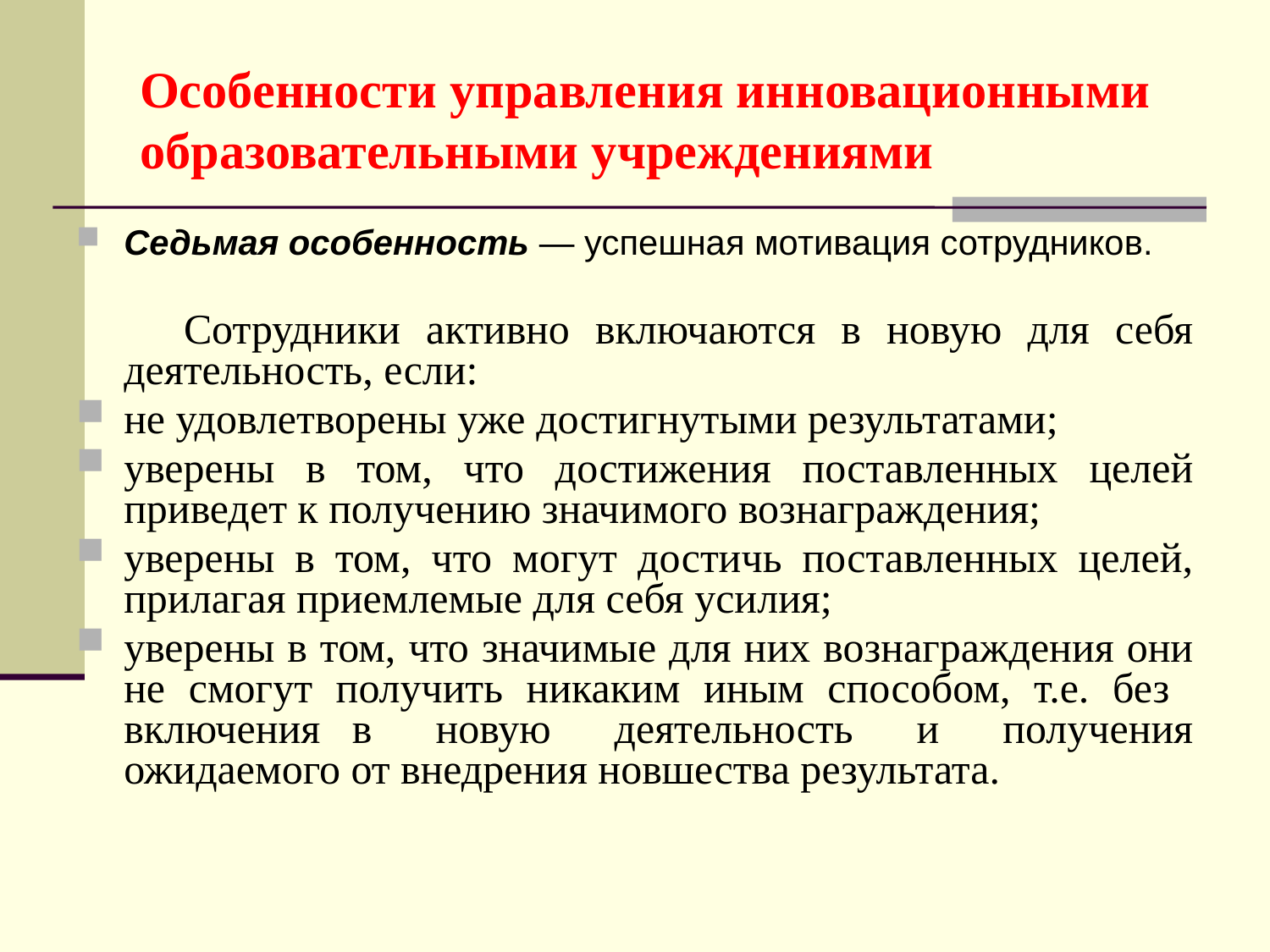

Особенности управления инновационными образовательными учреждениями
Седьмая особенность — успешная мотивация сотрудников.

    Сотрудники активно включаются в новую для себя деятельность, если:
не удовлетворены уже достигнутыми результатами;
уверены в том, что достижения поставленных целей приведет к получению значимого вознаграждения;
уверены в том, что могут достичь поставленных целей, прилагая приемлемые для себя усилия;
уверены в том, что значимые для них вознаграждения они не смогут получить никаким иным способом, т.е. без  включения в  новую  деятельность  и  получения ожидаемого от внедрения новшества результата.